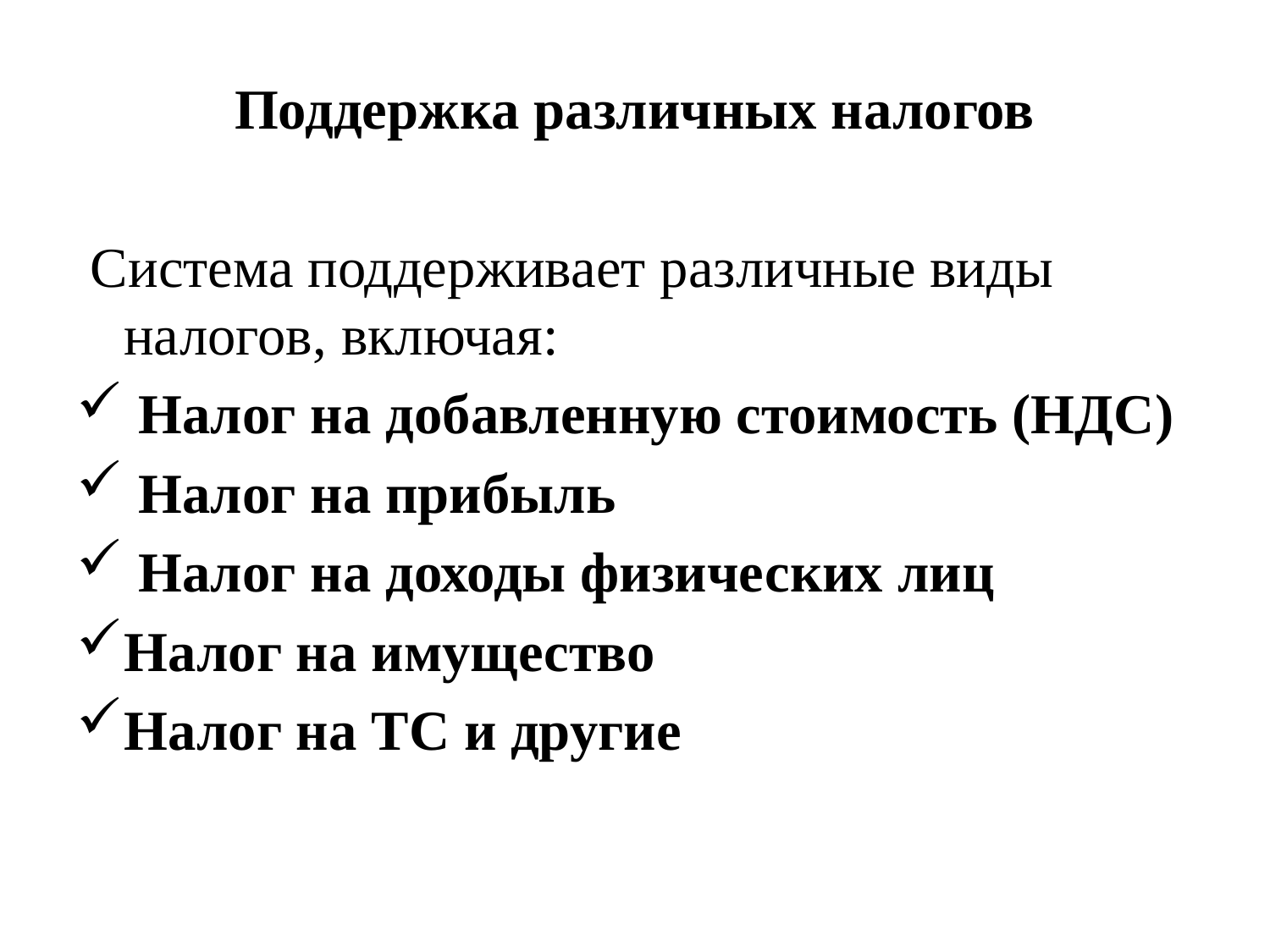

Поддержка различных налогов

 Система поддерживает различные виды налогов, включая:
 Налог на добавленную стоимость (НДС)
 Налог на прибыль
 Налог на доходы физических лиц
Налог на имущество
Налог на ТС и другие